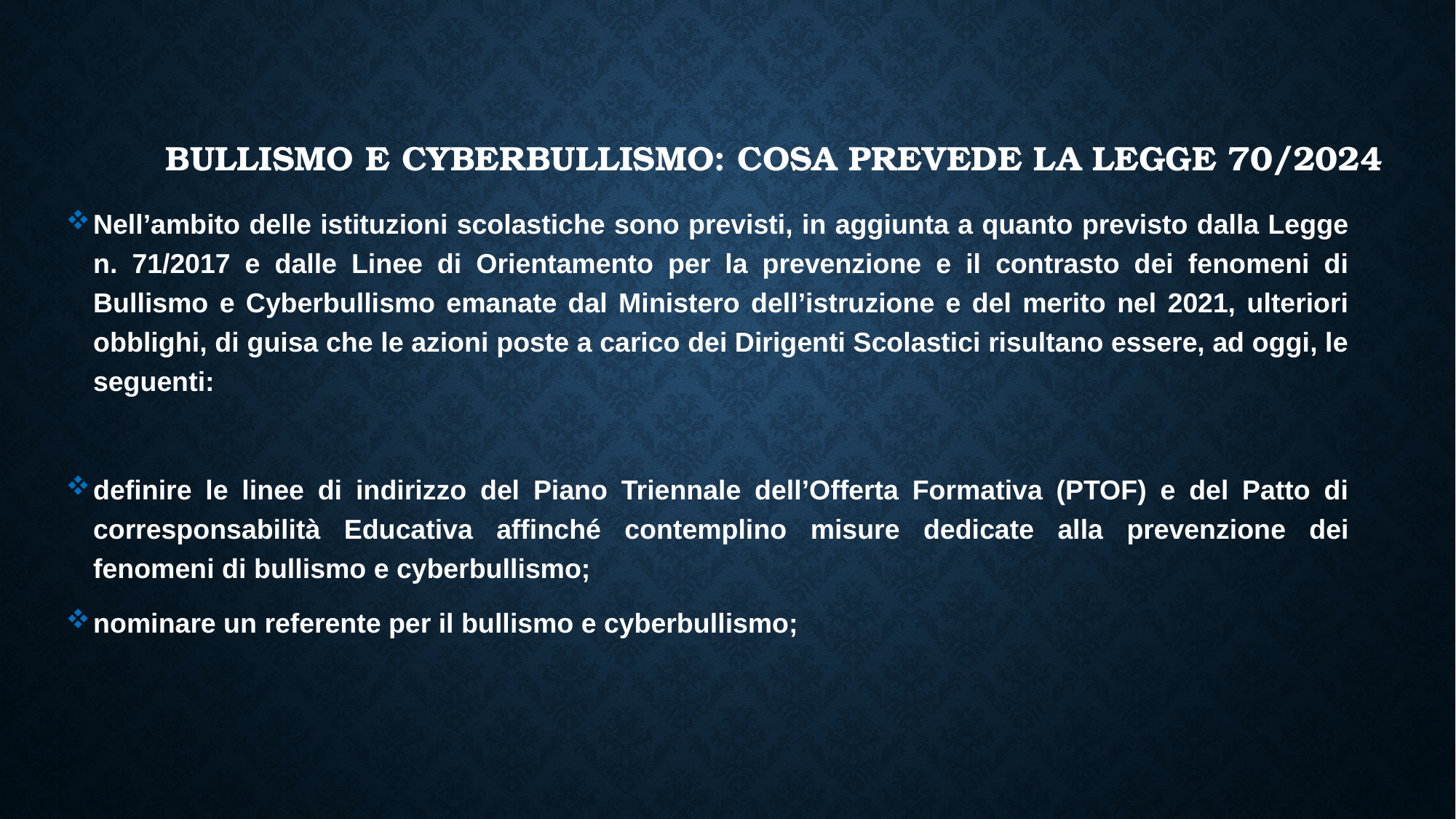

# Bullismo e cyberbullismo: cosa prevede la legge 70/2024
Nell’ambito delle istituzioni scolastiche sono previsti, in aggiunta a quanto previsto dalla Legge n. 71/2017 e dalle Linee di Orientamento per la prevenzione e il contrasto dei fenomeni di Bullismo e Cyberbullismo emanate dal Ministero dell’istruzione e del merito nel 2021, ulteriori obblighi, di guisa che le azioni poste a carico dei Dirigenti Scolastici risultano essere, ad oggi, le seguenti:

definire le linee di indirizzo del Piano Triennale dell’Offerta Formativa (PTOF) e del Patto di corresponsabilità Educativa affinché contemplino misure dedicate alla prevenzione dei fenomeni di bullismo e cyberbullismo;
nominare un referente per il bullismo e cyberbullismo;